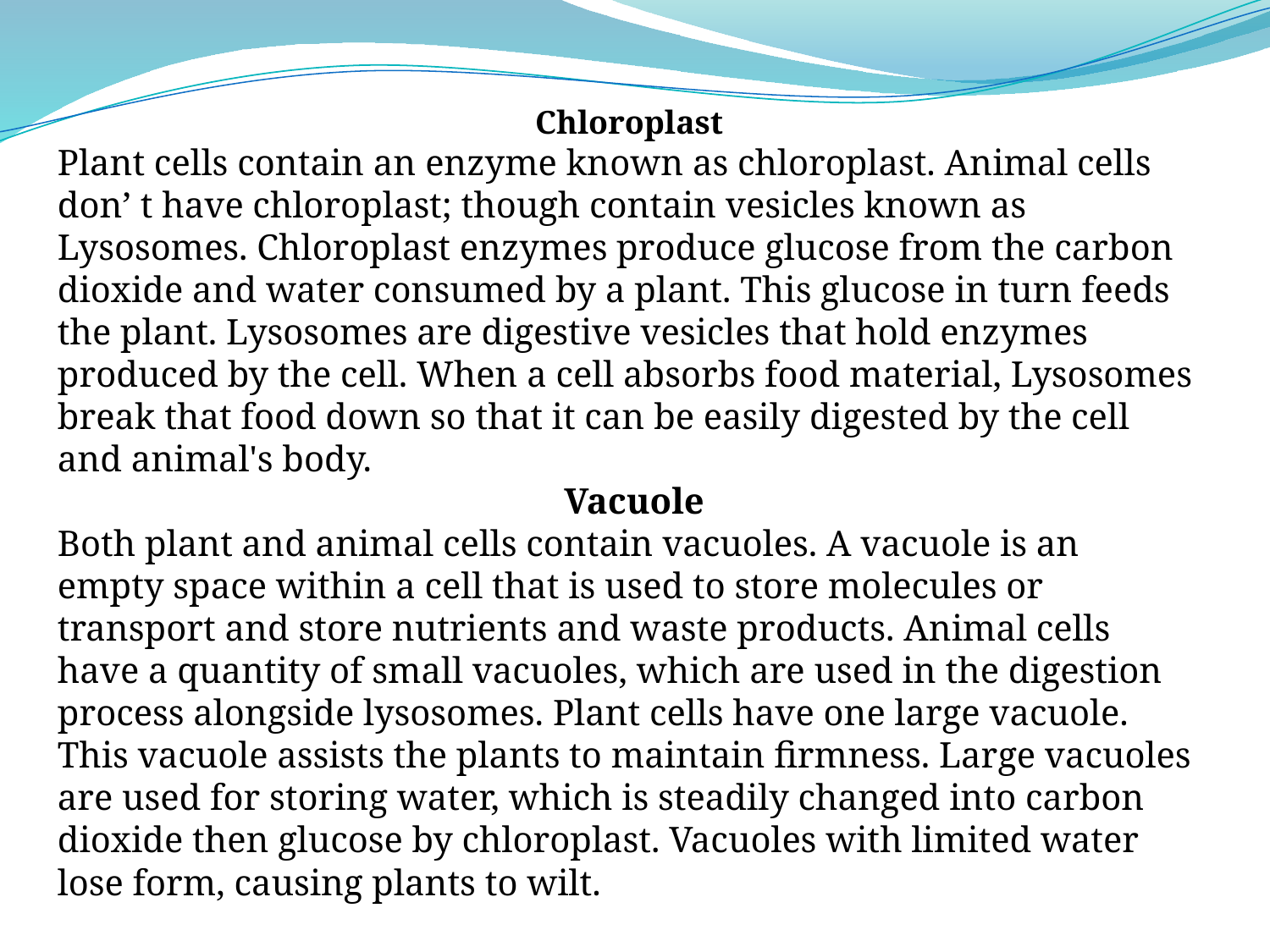

Chloroplast
Plant cells contain an enzyme known as chloroplast. Animal cells don’ t have chloroplast; though contain vesicles known as Lysosomes. Chloroplast enzymes produce glucose from the carbon dioxide and water consumed by a plant. This glucose in turn feeds the plant. Lysosomes are digestive vesicles that hold enzymes produced by the cell. When a cell absorbs food material, Lysosomes break that food down so that it can be easily digested by the cell and animal's body.
  Vacuole
Both plant and animal cells contain vacuoles. A vacuole is an empty space within a cell that is used to store molecules or transport and store nutrients and waste products. Animal cells have a quantity of small vacuoles, which are used in the digestion process alongside lysosomes. Plant cells have one large vacuole. This vacuole assists the plants to maintain firmness. Large vacuoles are used for storing water, which is steadily changed into carbon dioxide then glucose by chloroplast. Vacuoles with limited water lose form, causing plants to wilt.

Information from:  http://www.ehow.com/list_7324267_3-plant-cell-animal-cell.html